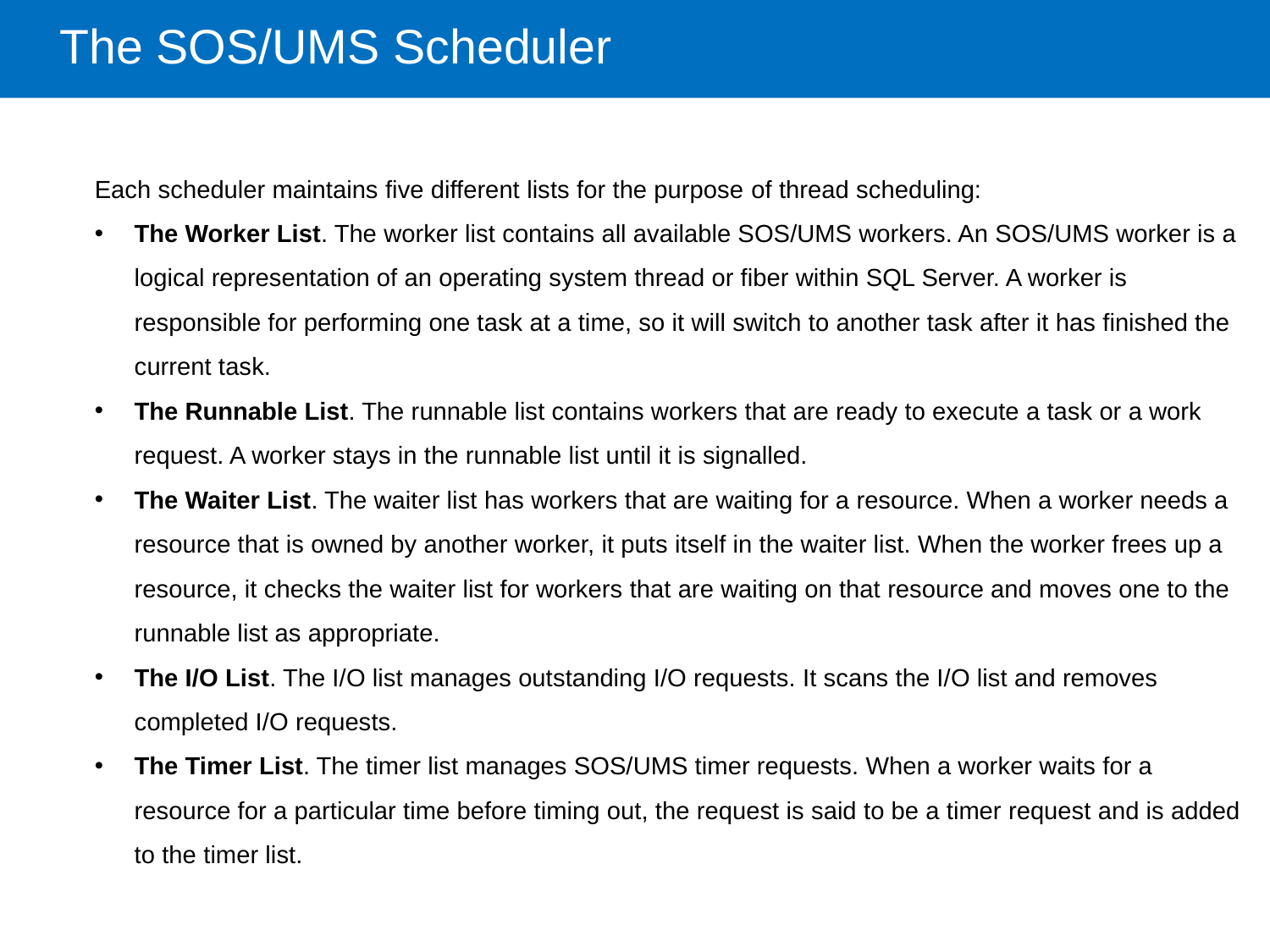

# The SOS/UMS Scheduler
Each scheduler maintains five different lists for the purpose of thread scheduling:
The Worker List. The worker list contains all available SOS/UMS workers. An SOS/UMS worker is a logical representation of an operating system thread or fiber within SQL Server. A worker is responsible for performing one task at a time, so it will switch to another task after it has finished the current task.
The Runnable List. The runnable list contains workers that are ready to execute a task or a work request. A worker stays in the runnable list until it is signalled.
The Waiter List. The waiter list has workers that are waiting for a resource. When a worker needs a resource that is owned by another worker, it puts itself in the waiter list. When the worker frees up a resource, it checks the waiter list for workers that are waiting on that resource and moves one to the runnable list as appropriate.
The I/O List. The I/O list manages outstanding I/O requests. It scans the I/O list and removes completed I/O requests.
The Timer List. The timer list manages SOS/UMS timer requests. When a worker waits for a resource for a particular time before timing out, the request is said to be a timer request and is added to the timer list.